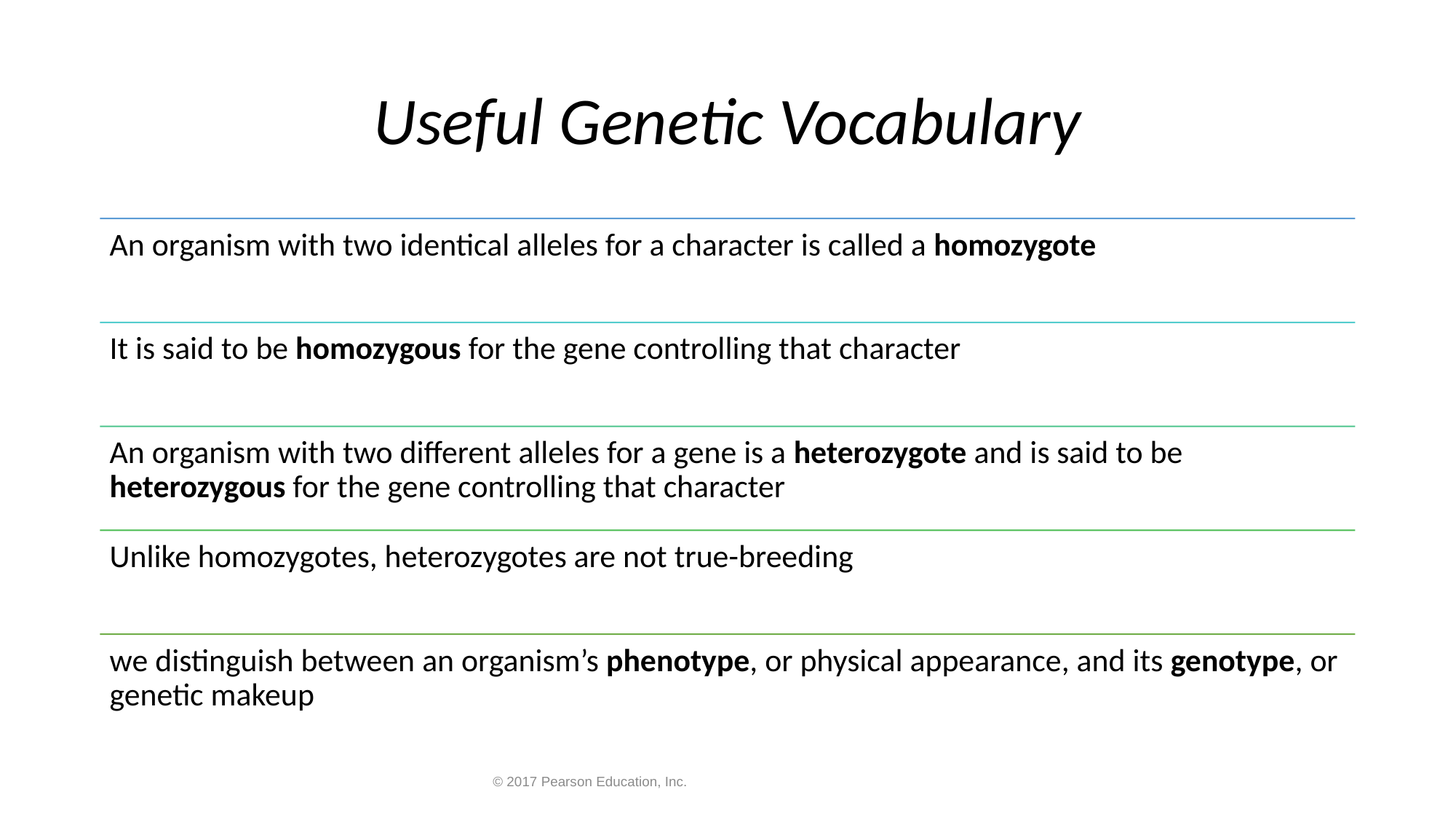

# Useful Genetic Vocabulary
An organism with two identical alleles for a character is called a homozygote
It is said to be homozygous for the gene controlling that character
An organism with two different alleles for a gene is a heterozygote and is said to be heterozygous for the gene controlling that character
Unlike homozygotes, heterozygotes are not true-breeding
we distinguish between an organism’s phenotype, or physical appearance, and its genotype, or genetic makeup
© 2017 Pearson Education, Inc.